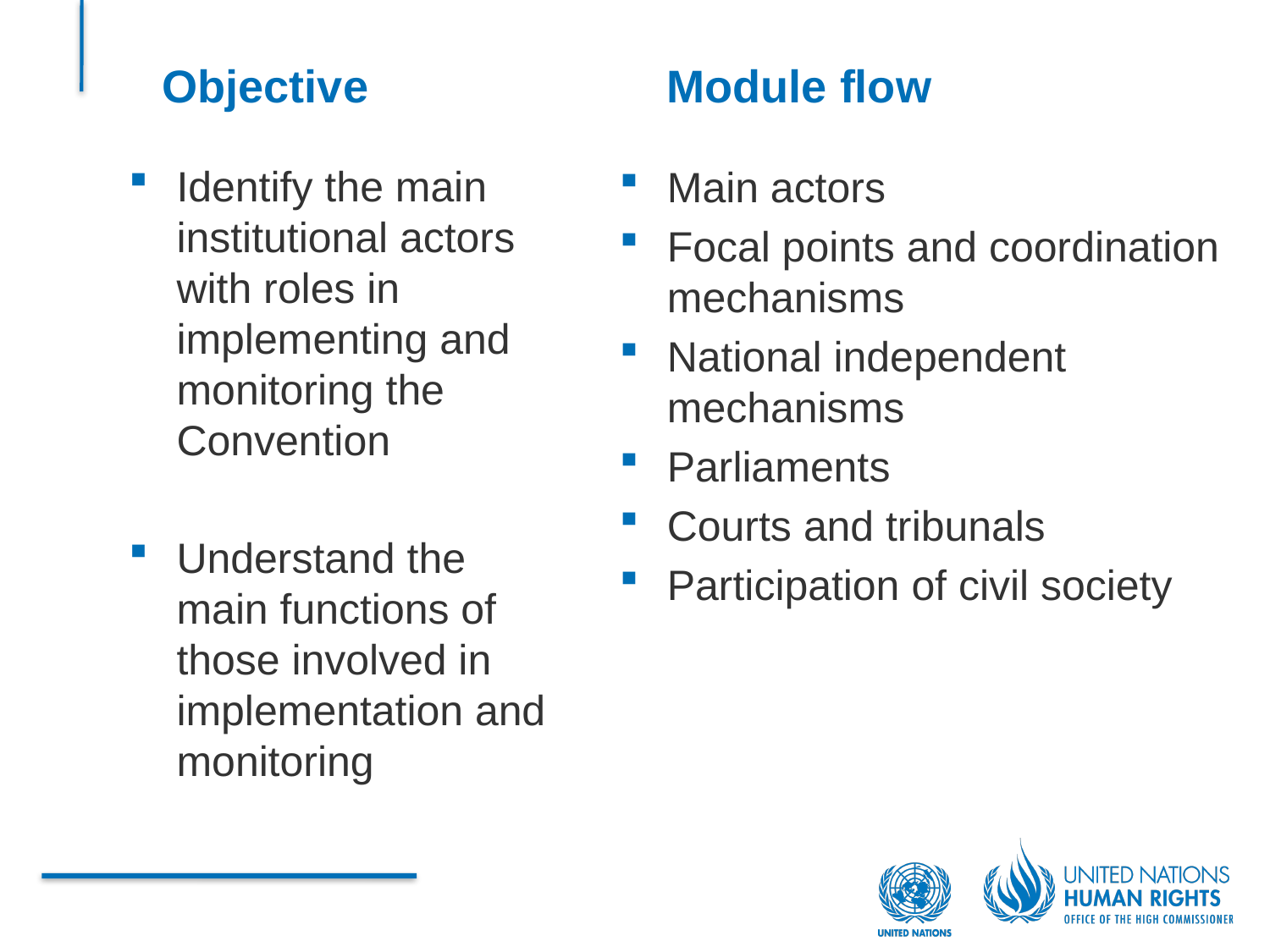

Objective
Module flow
Identify the main institutional actors with roles in implementing and monitoring the Convention

Understand the main functions of those involved in implementation and monitoring
Main actors
Focal points and coordination mechanisms
National independent mechanisms
Parliaments
Courts and tribunals
Participation of civil society